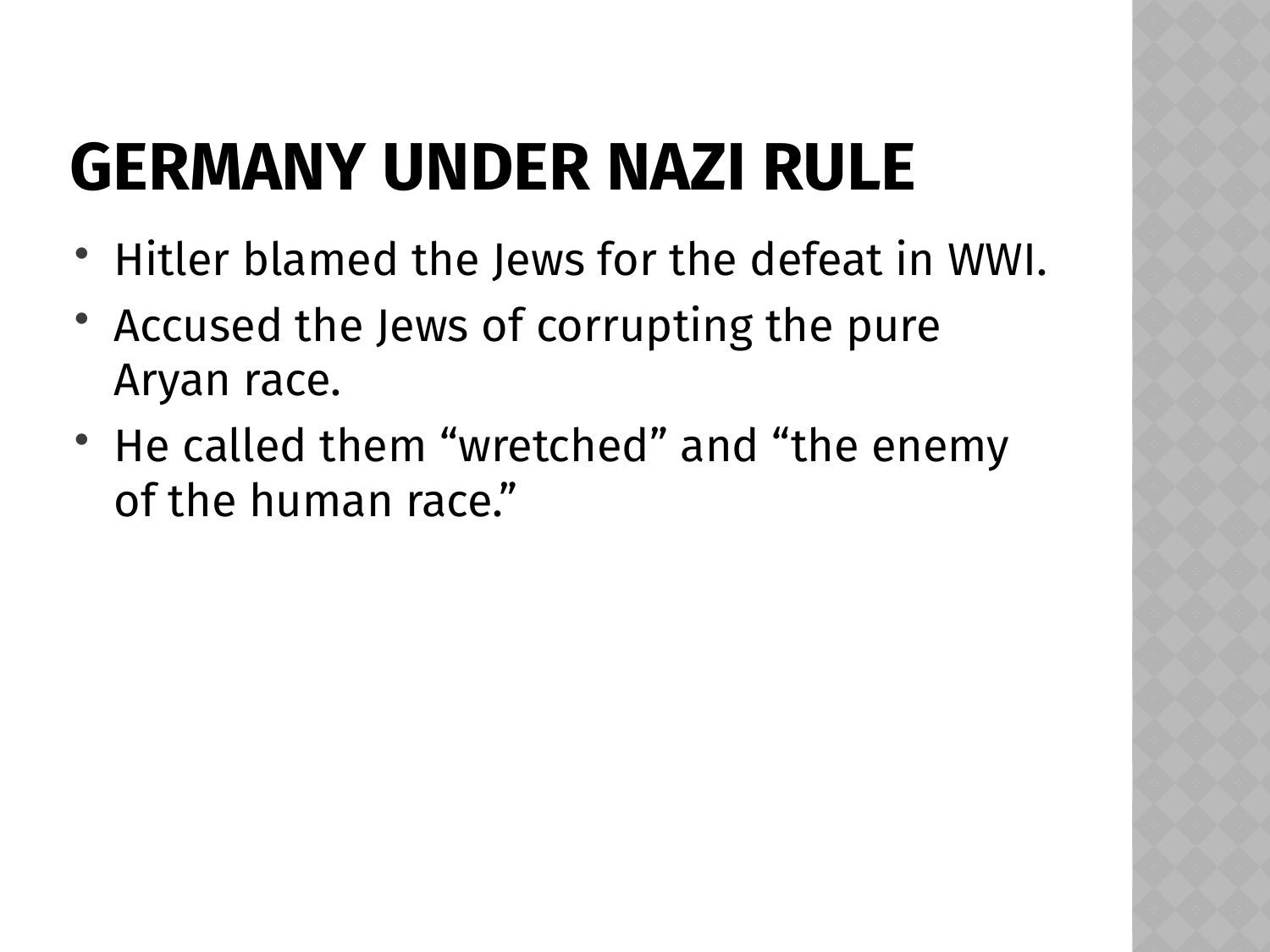

# Germany under nazi rule
Hitler blamed the Jews for the defeat in WWI.
Accused the Jews of corrupting the pure Aryan race.
He called them “wretched” and “the enemy of the human race.”